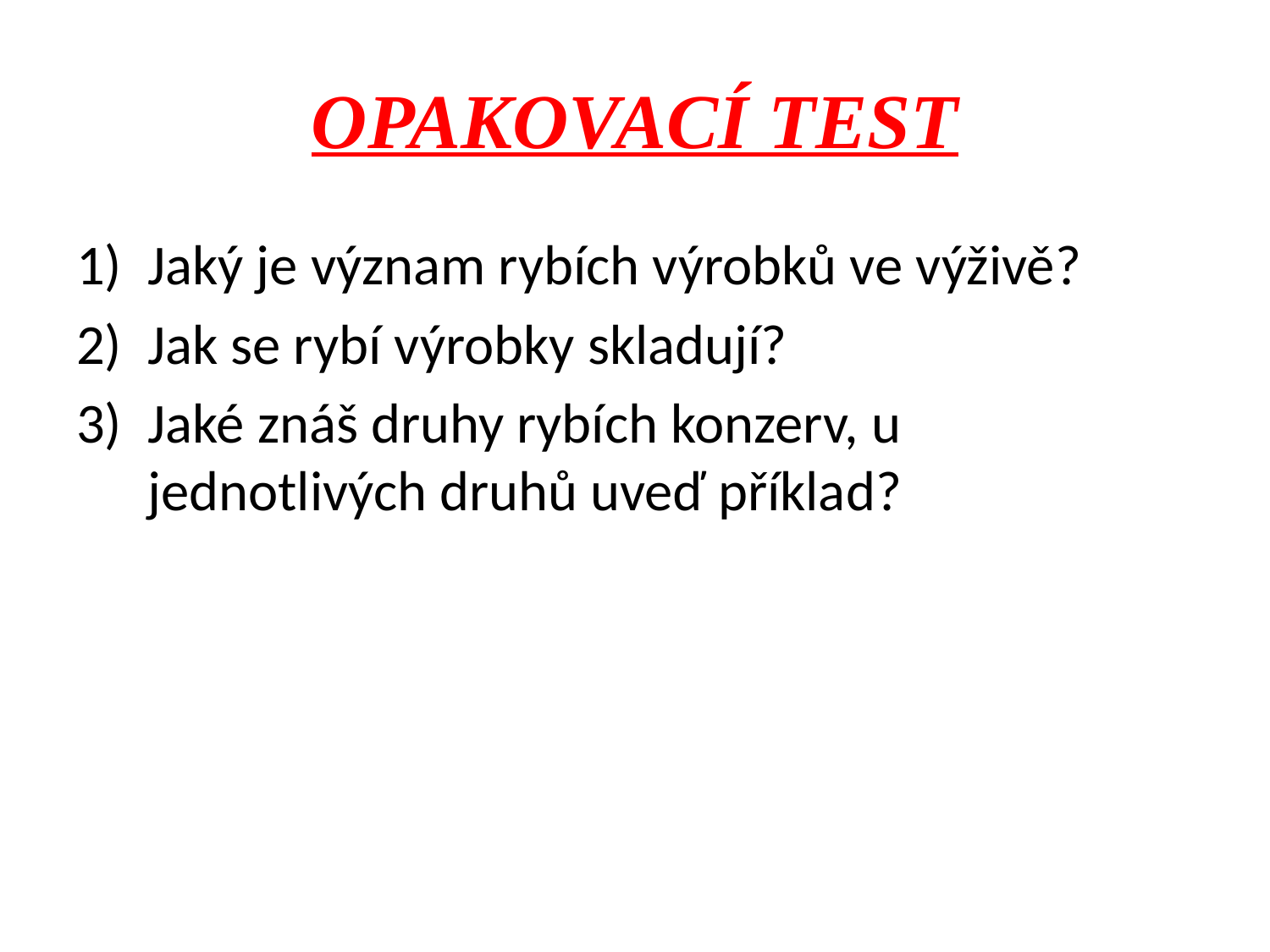

# OPAKOVACÍ TEST
Jaký je význam rybích výrobků ve výživě?
Jak se rybí výrobky skladují?
Jaké znáš druhy rybích konzerv, u jednotlivých druhů uveď příklad?